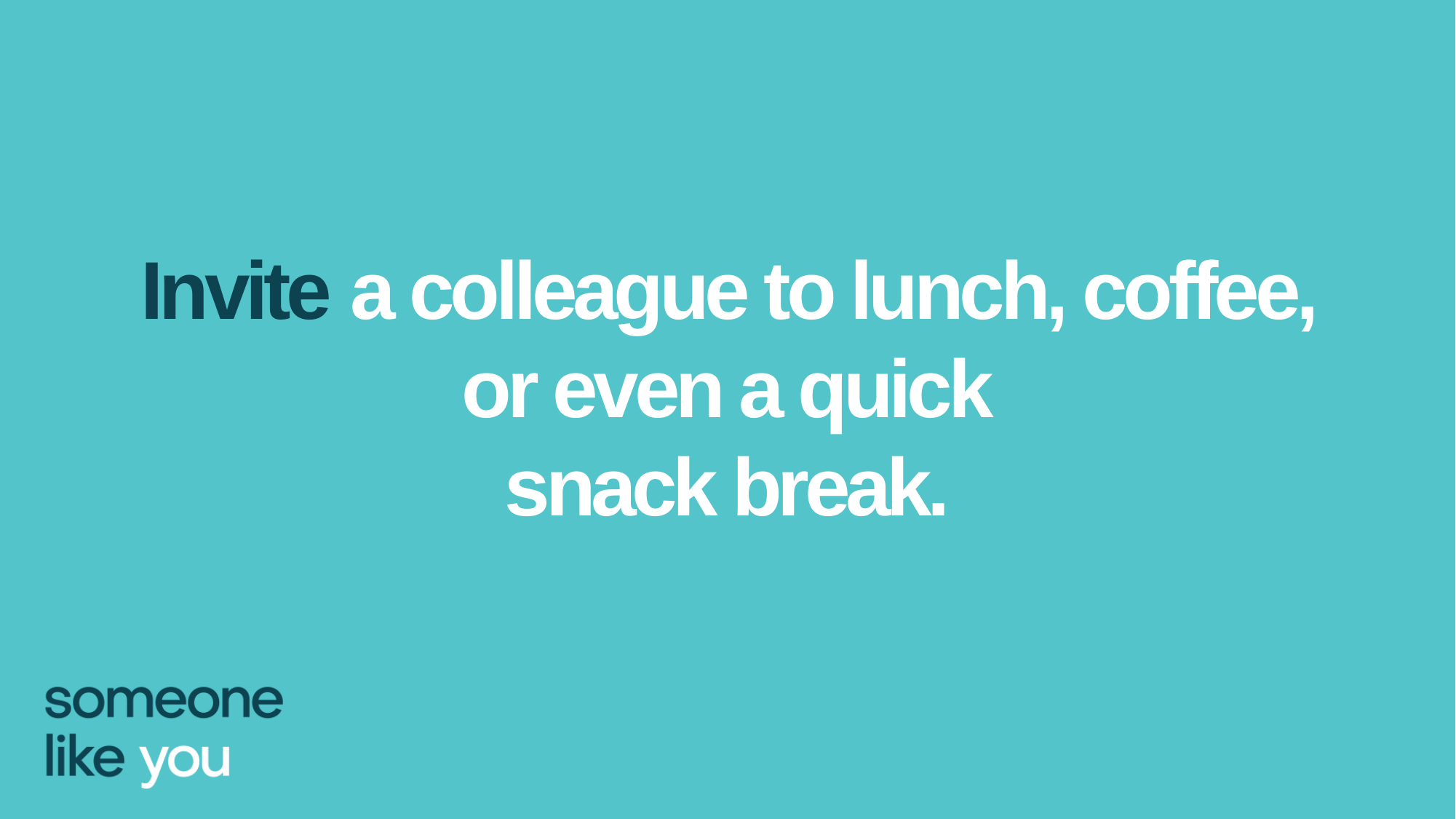

Invite a colleague to lunch, coffee, or even a quick
snack break.